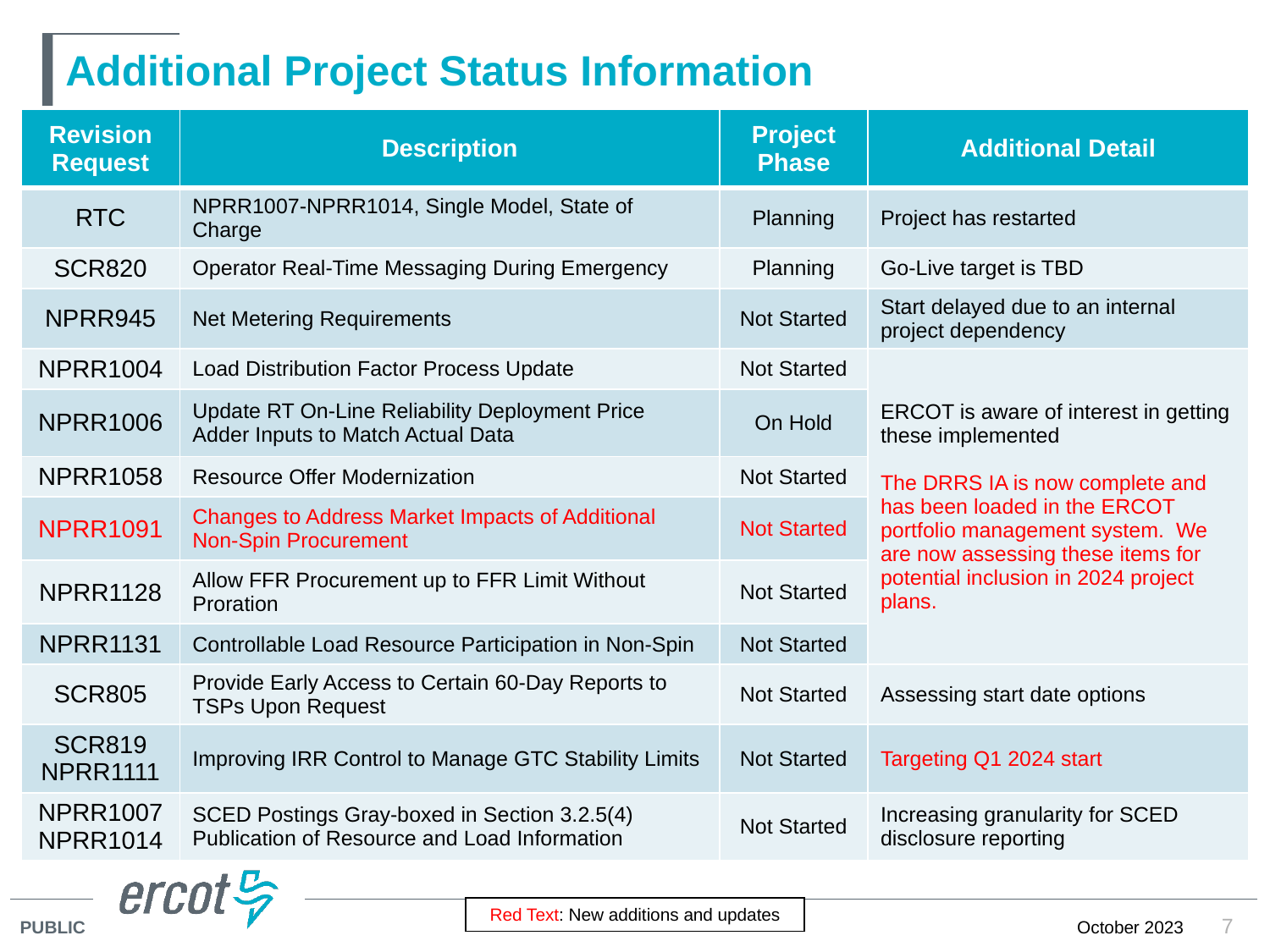

# Additional Project Status Information
| Revision Request | Description | Project Phase | Additional Detail |
| --- | --- | --- | --- |
| RTC | NPRR1007-NPRR1014, Single Model, State of Charge | Planning | Project has restarted |
| SCR820 | Operator Real-Time Messaging During Emergency | Planning | Go-Live target is TBD |
| NPRR945 | Net Metering Requirements | Not Started | Start delayed due to an internal project dependency |
| NPRR1004 | Load Distribution Factor Process Update | Not Started | ERCOT is aware of interest in getting these implemented The DRRS IA is now complete and has been loaded in the ERCOT portfolio management system. We are now assessing these items for potential inclusion in 2024 project plans. |
| NPRR1006 | Update RT On-Line Reliability Deployment Price Adder Inputs to Match Actual Data | On Hold | Assessing restart date options |
| NPRR1058 | Resource Offer Modernization | Not Started | Assessing start date options |
| NPRR1091 | Changes to Address Market Impacts of Additional Non-Spin Procurement | Not Started |  |
| NPRR1128 | Allow FFR Procurement up to FFR Limit Without Proration | Not Started | Assessing start date options |
| NPRR1131 | Controllable Load Resource Participation in Non-Spin | Not Started | Assessing start date options |
| SCR805 | Provide Early Access to Certain 60-Day Reports to TSPs Upon Request | Not Started | Assessing start date options |
| SCR819 NPRR1111 | Improving IRR Control to Manage GTC Stability Limits | Not Started | Targeting Q1 2024 start |
| NPRR1007 NPRR1014 | SCED Postings Gray-boxed in Section 3.2.5(4) Publication of Resource and Load Information | Not Started | Increasing granularity for SCED disclosure reporting |
Red Text: New additions and updates
7